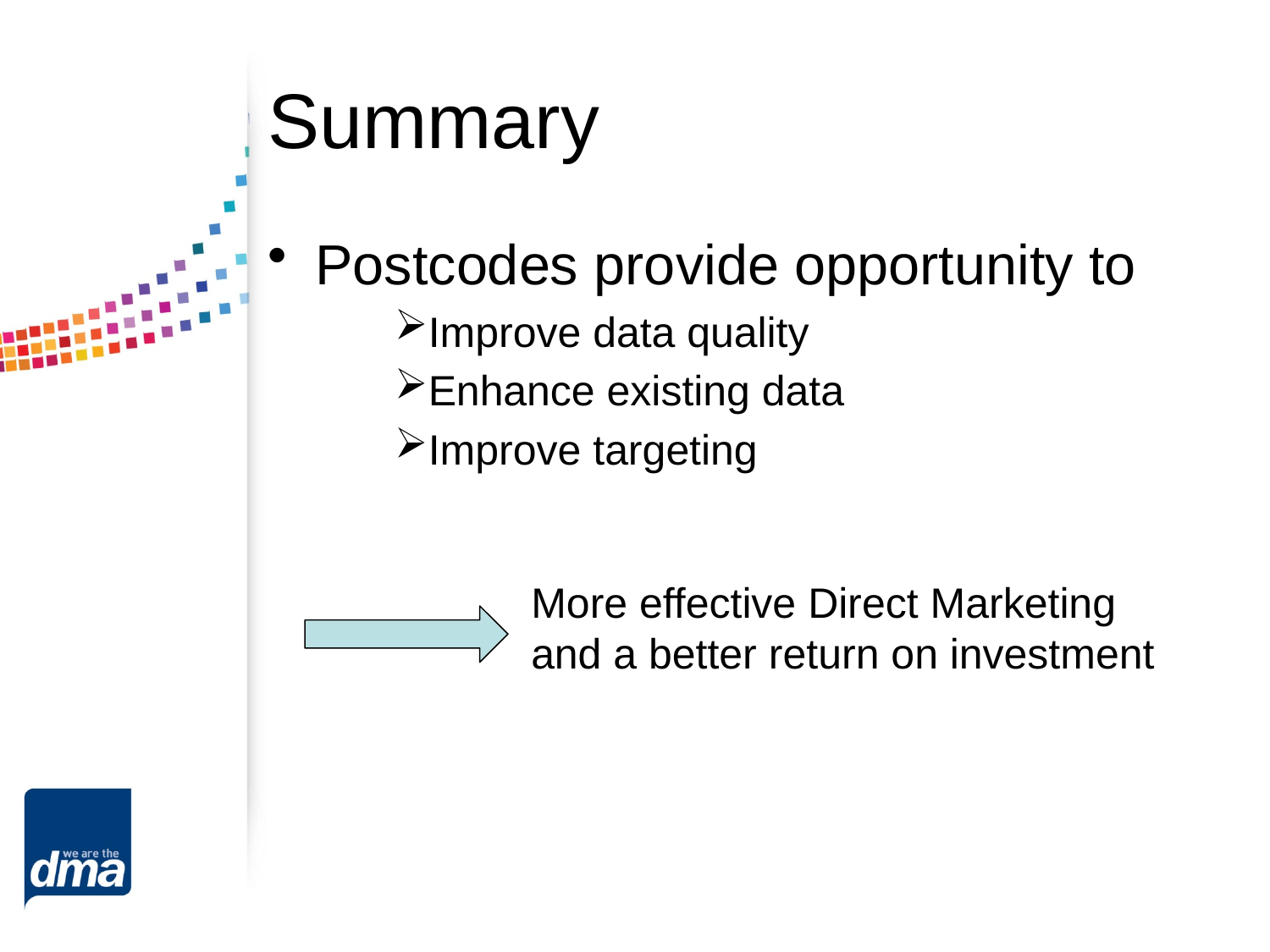

# Summary
Postcodes provide opportunity to
Improve data quality
Enhance existing data
Improve targeting

More effective Direct Marketing and a better return on investment